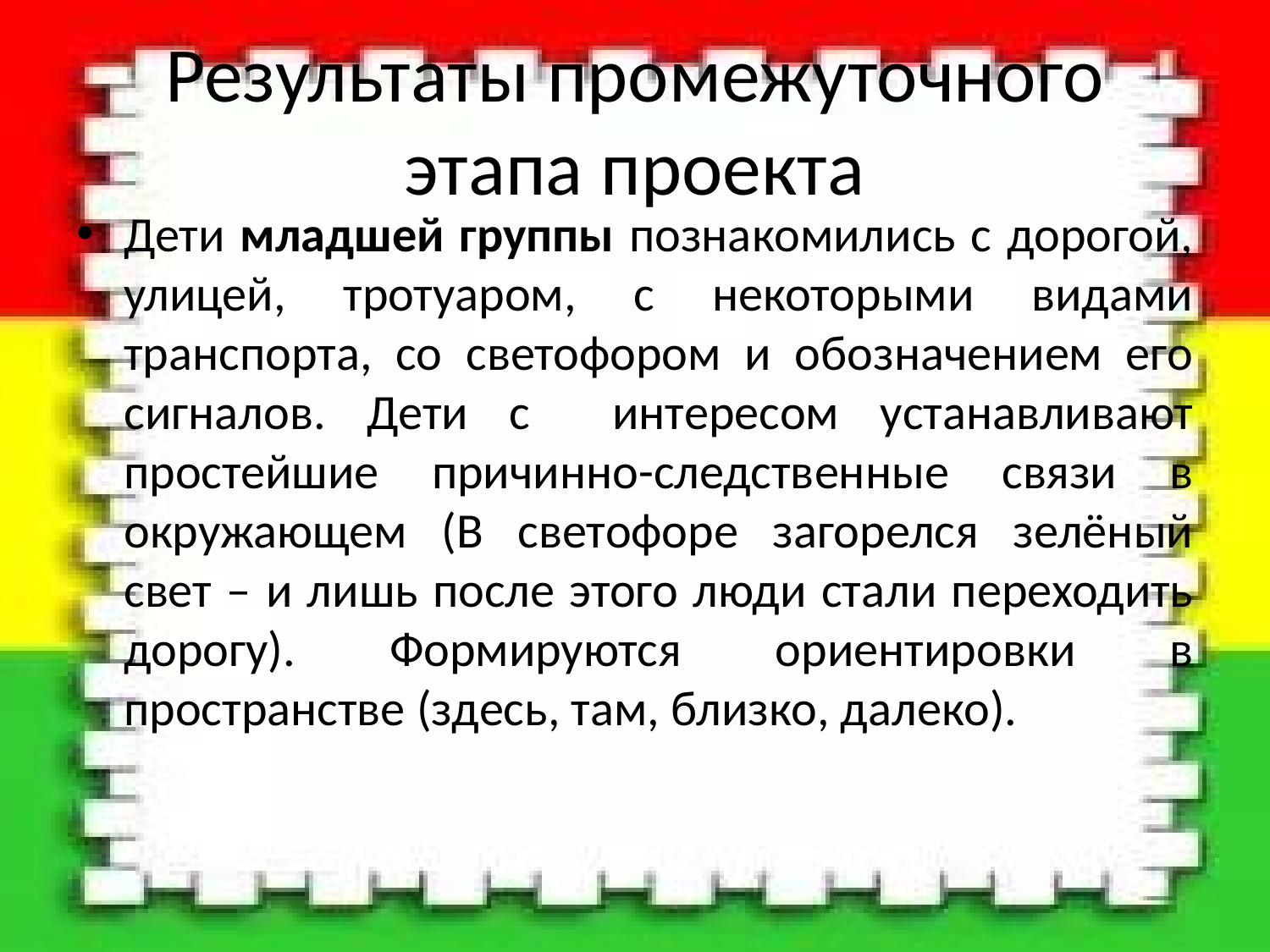

# Результаты промежуточного этапа проекта
Дети младшей группы познакомились с дорогой, улицей, тротуаром, с некоторыми видами транспорта, со светофором и обозначением его сигналов. Дети с  интересом устанавливают простейшие причинно-следственные связи в окружающем (В светофоре загорелся зелёный свет – и лишь после этого люди стали переходить дорогу). Формируются ориентировки в пространстве (здесь, там, близко, далеко).